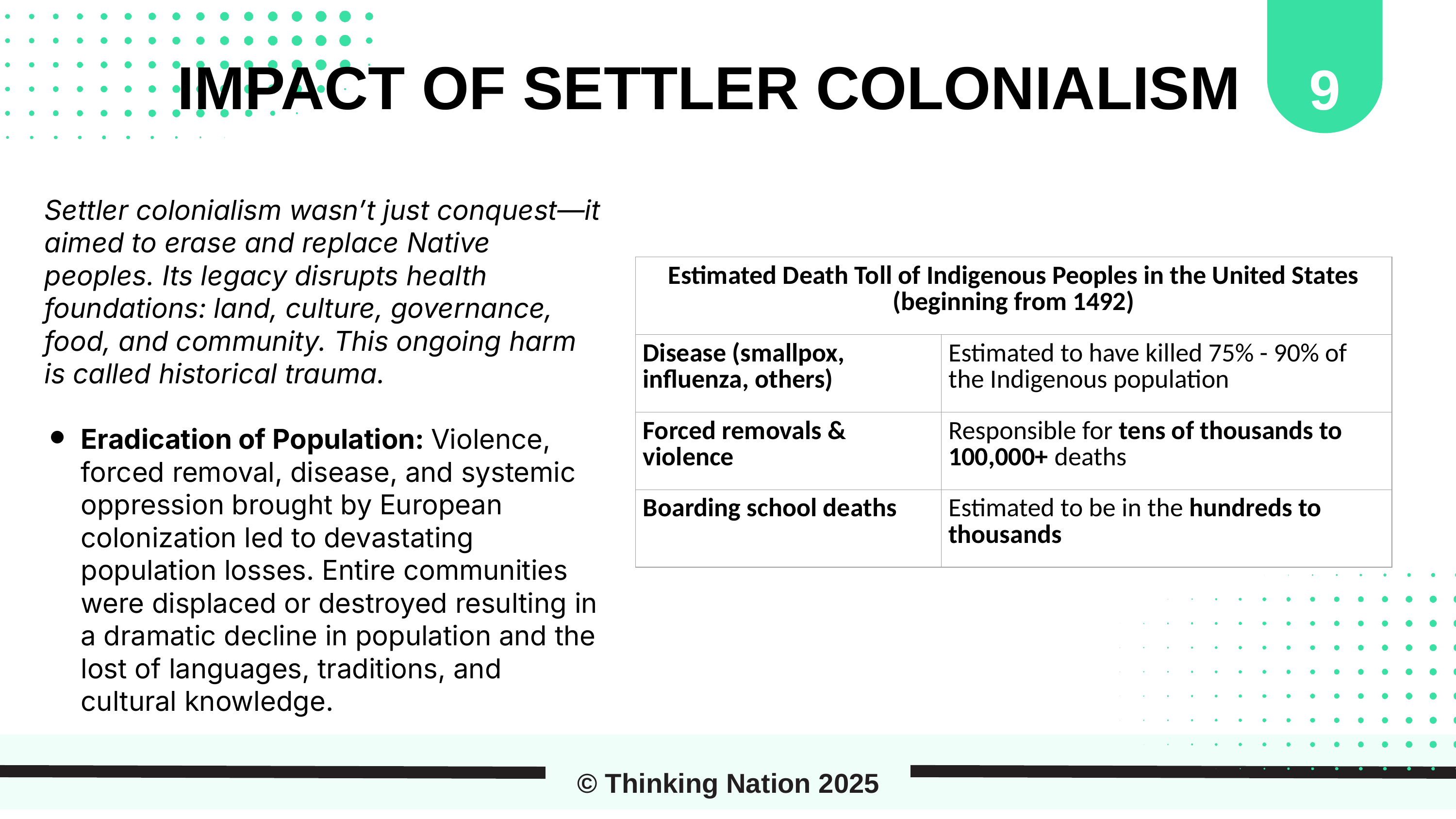

9
IMPACT OF SETTLER COLONIALISM
Settler colonialism wasn’t just conquest—it aimed to erase and replace Native peoples. Its legacy disrupts health foundations: land, culture, governance, food, and community. This ongoing harm is called historical trauma.

Eradication of Population: Violence, forced removal, disease, and systemic oppression brought by European colonization led to devastating population losses. Entire communities were displaced or destroyed resulting in a dramatic decline in population and the lost of languages, traditions, and cultural knowledge.

| Estimated Death Toll of Indigenous Peoples in the United States (beginning from 1492) |  |
| --- | --- |
| Disease (smallpox, influenza, others) | Estimated to have killed 75% - 90% of the Indigenous population |
| Forced removals & violence | Responsible for tens of thousands to 100,000+ deaths |
| Boarding school deaths | Estimated to be in the hundreds to thousands |

© Thinking Nation 2025